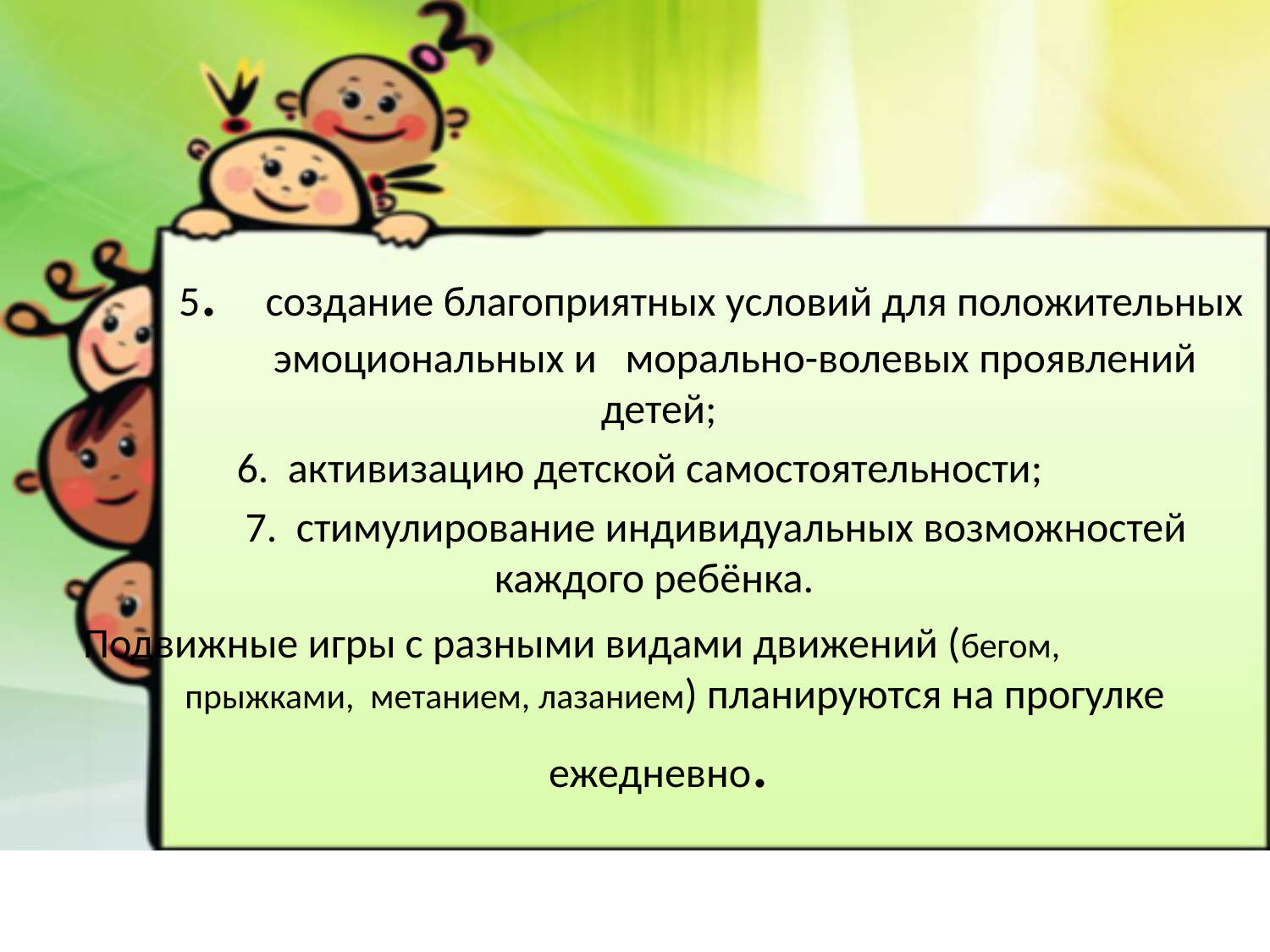

5.   создание благоприятных условий для положительных                  эмоциональных и   морально-волевых проявлений детей;
 6.  активизацию детской самостоятельности;
                 7.  стимулирование индивидуальных возможностей каждого ребёнка.
       Подвижные игры с разными видами движений (бегом,                             прыжками,  метанием, лазанием) планируются на прогулке ежедневно.
#